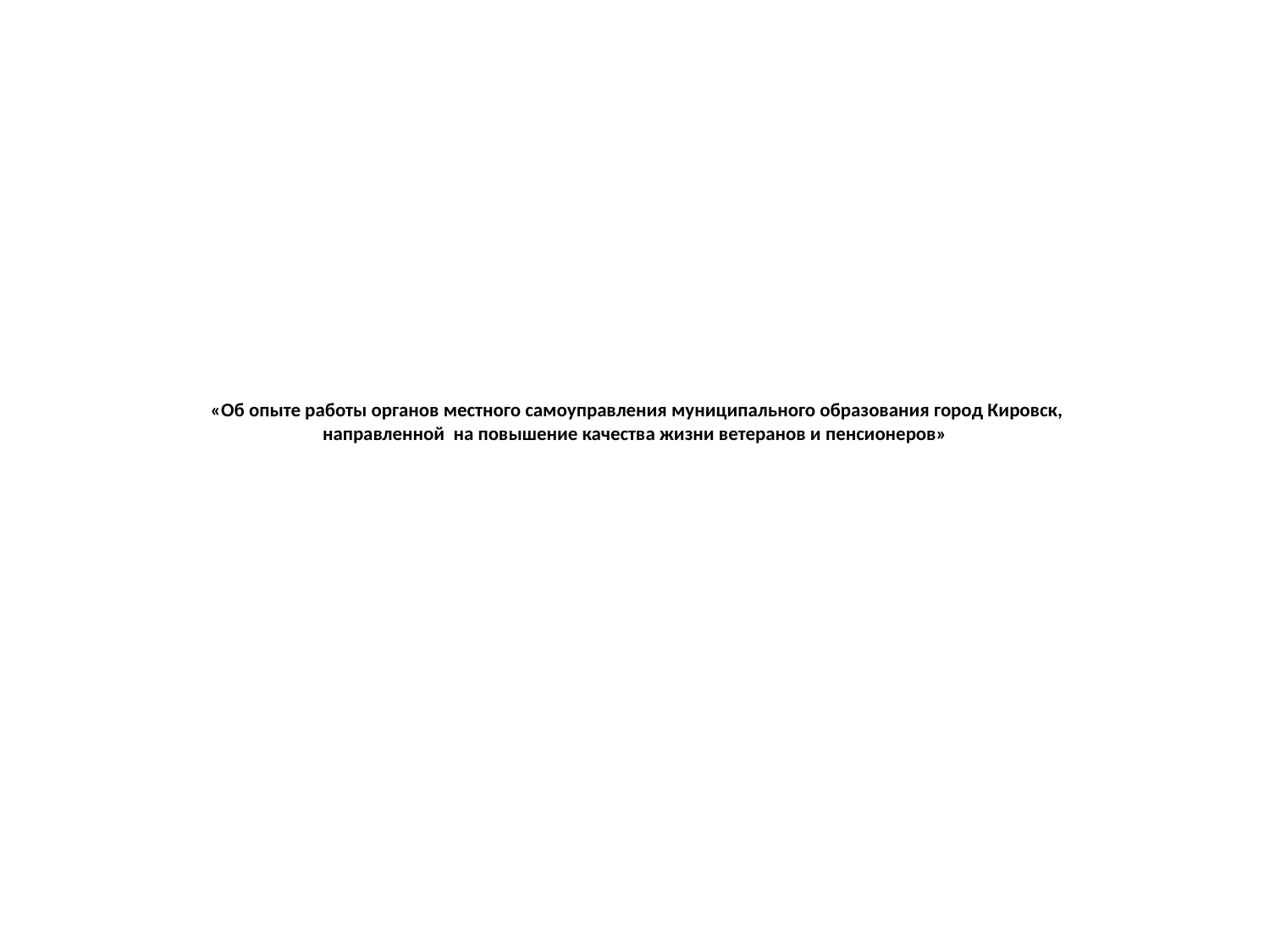

# «Об опыте работы органов местного самоуправления муниципального образования город Кировск, направленной  на повышение качества жизни ветеранов и пенсионеров»